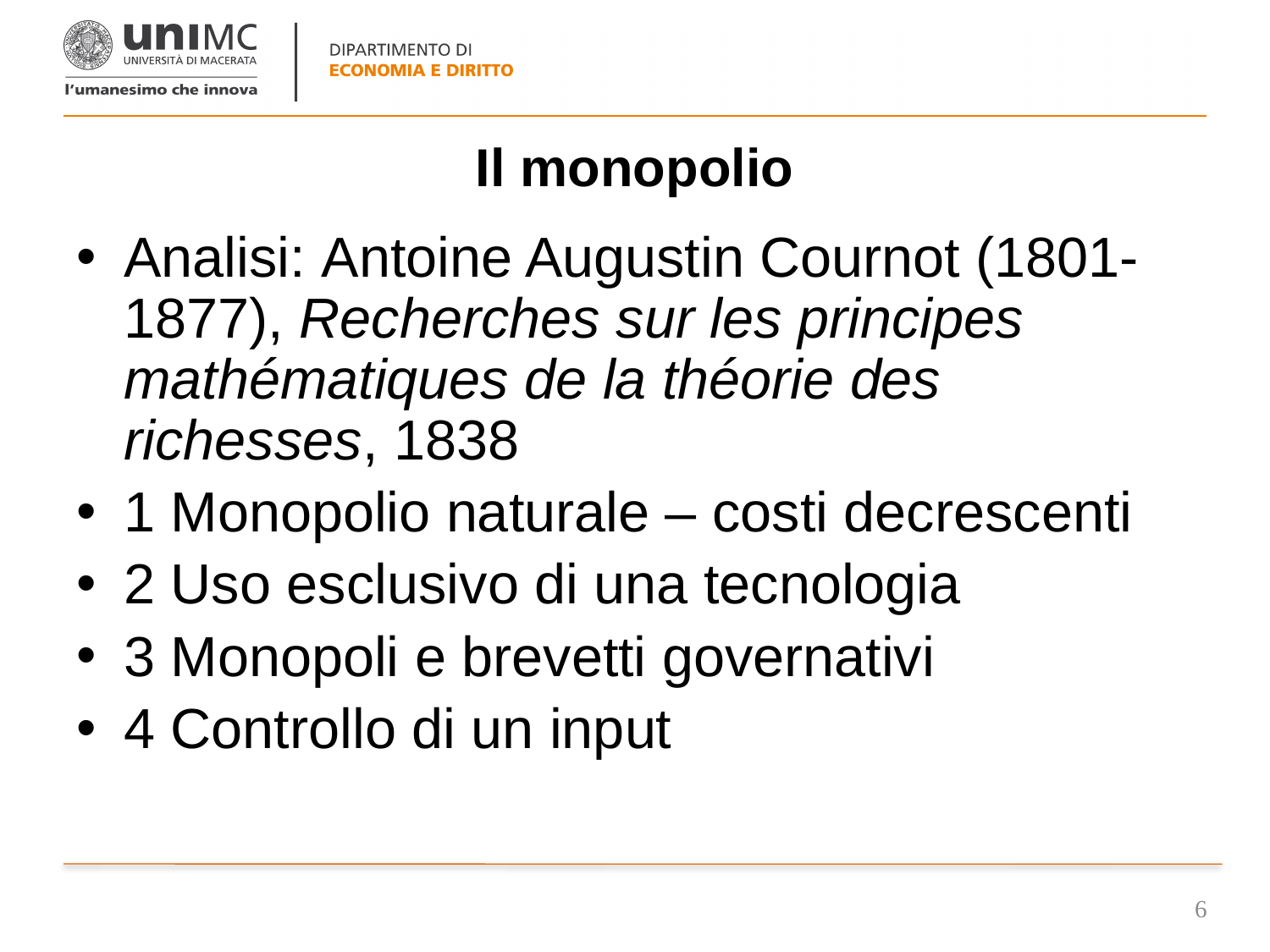

# Il monopolio
Analisi: Antoine Augustin Cournot (1801-1877), Recherches sur les principes mathématiques de la théorie des richesses, 1838
1 Monopolio naturale – costi decrescenti
2 Uso esclusivo di una tecnologia
3 Monopoli e brevetti governativi
4 Controllo di un input
6